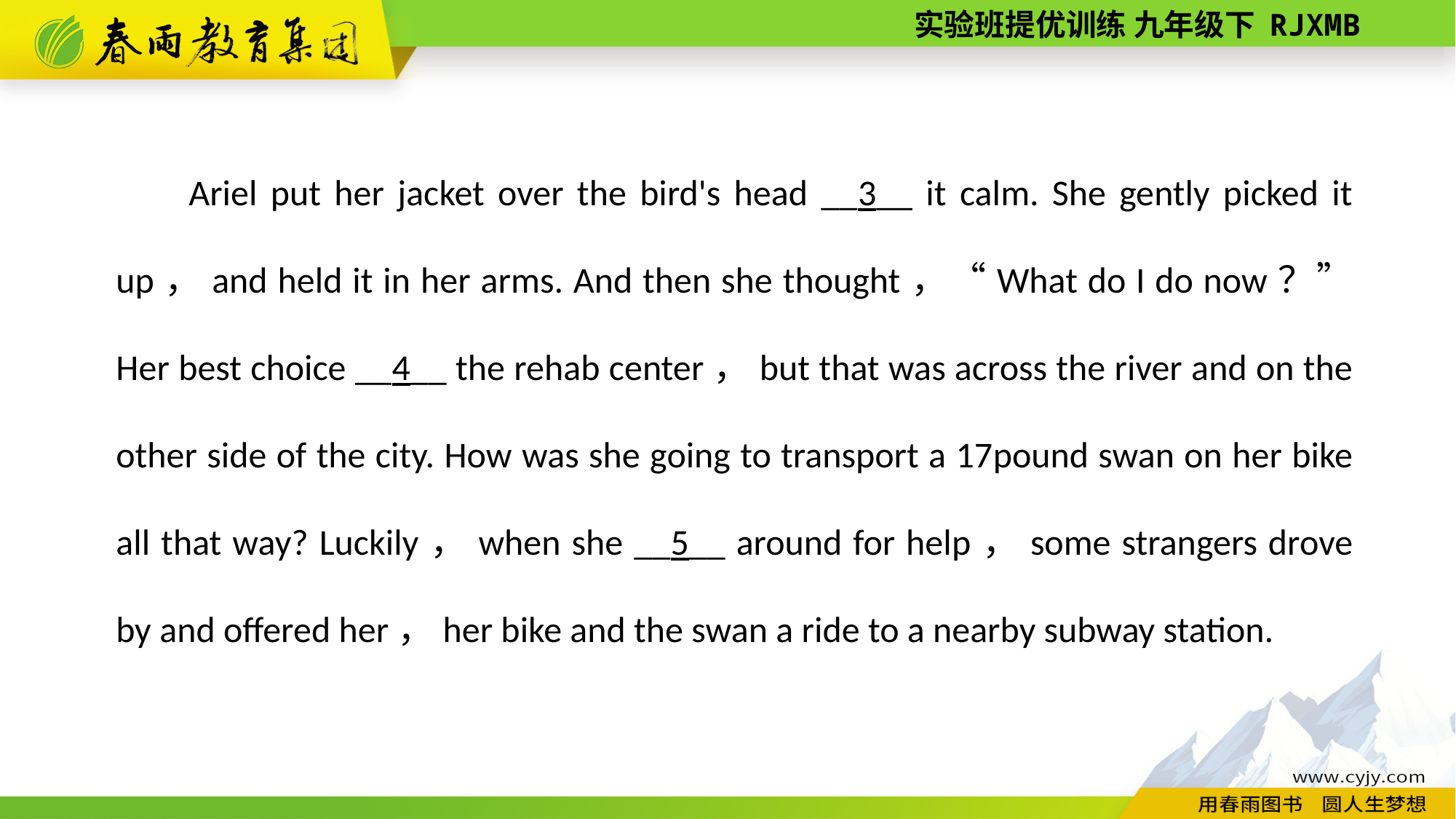

Ariel put her jacket over the bird's head __3__ it calm. She gently picked it up，and held it in her arms. And then she thought，“What do I do now？” Her best choice __4__ the rehab center，but that was across the river and on the other side of the city. How was she going to transport a 17­pound swan on her bike all that way? Luckily，when she __5__ around for help，some strangers drove by and offered her，her bike and the swan a ride to a nearby subway station.